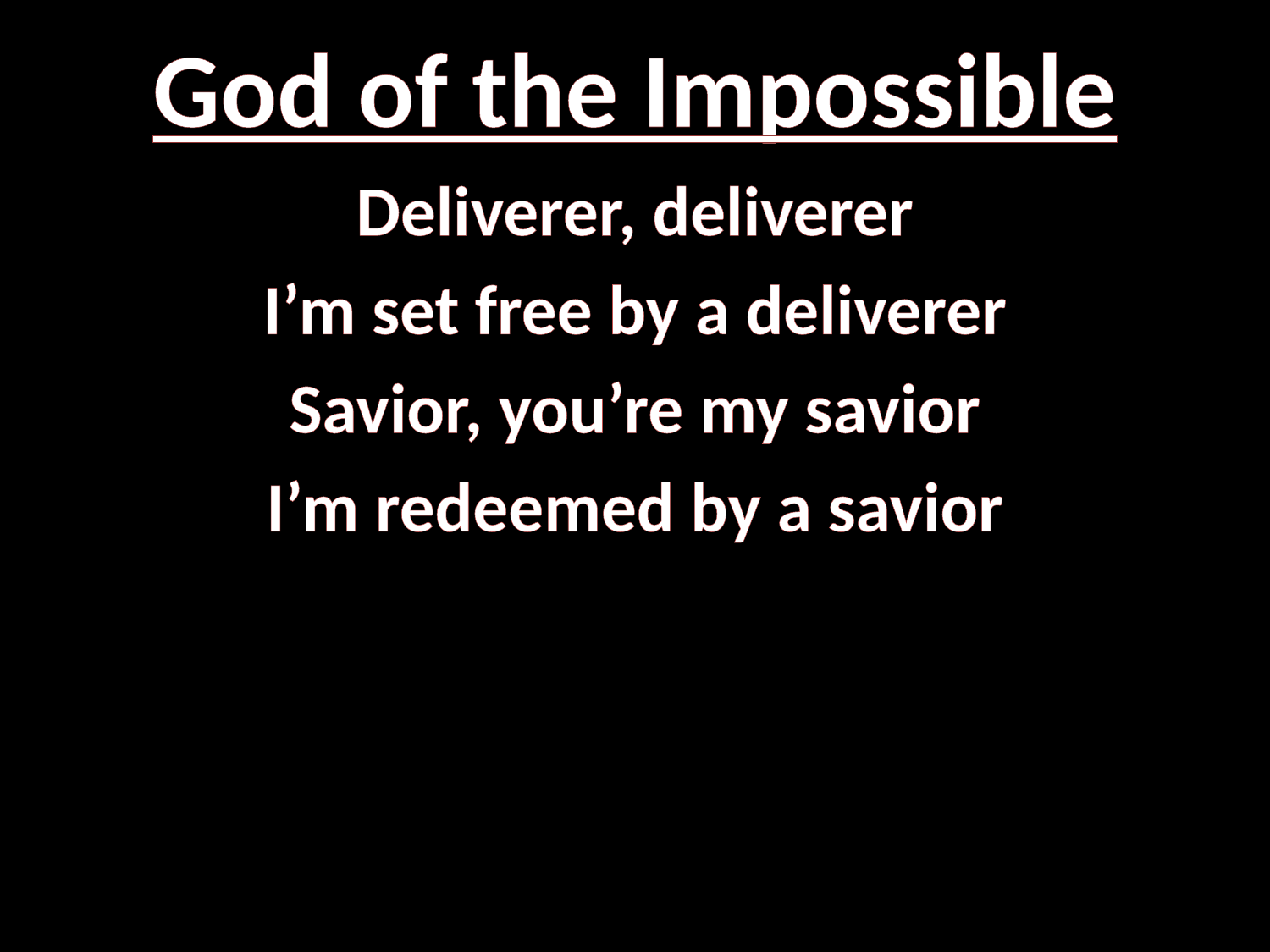

# God of the Impossible
Deliverer, deliverer
I’m set free by a deliverer
Savior, you’re my savior
I’m redeemed by a savior